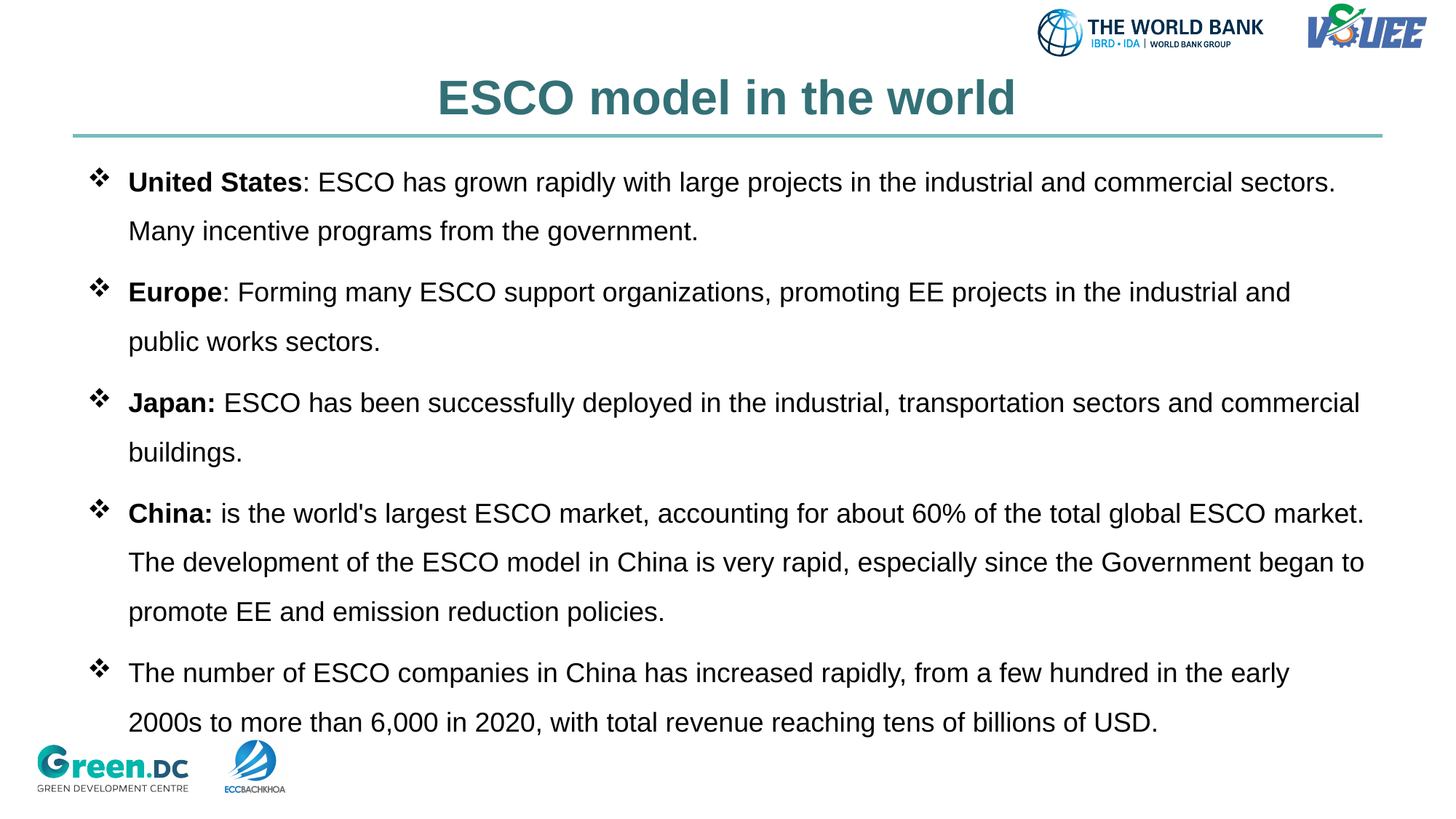

# ESCO model in the world
United States: ESCO has grown rapidly with large projects in the industrial and commercial sectors. Many incentive programs from the government.
Europe: Forming many ESCO support organizations, promoting EE projects in the industrial and public works sectors.
Japan: ESCO has been successfully deployed in the industrial, transportation sectors and commercial buildings.
China: is the world's largest ESCO market, accounting for about 60% of the total global ESCO market. The development of the ESCO model in China is very rapid, especially since the Government began to promote EE and emission reduction policies.
The number of ESCO companies in China has increased rapidly, from a few hundred in the early 2000s to more than 6,000 in 2020, with total revenue reaching tens of billions of USD.